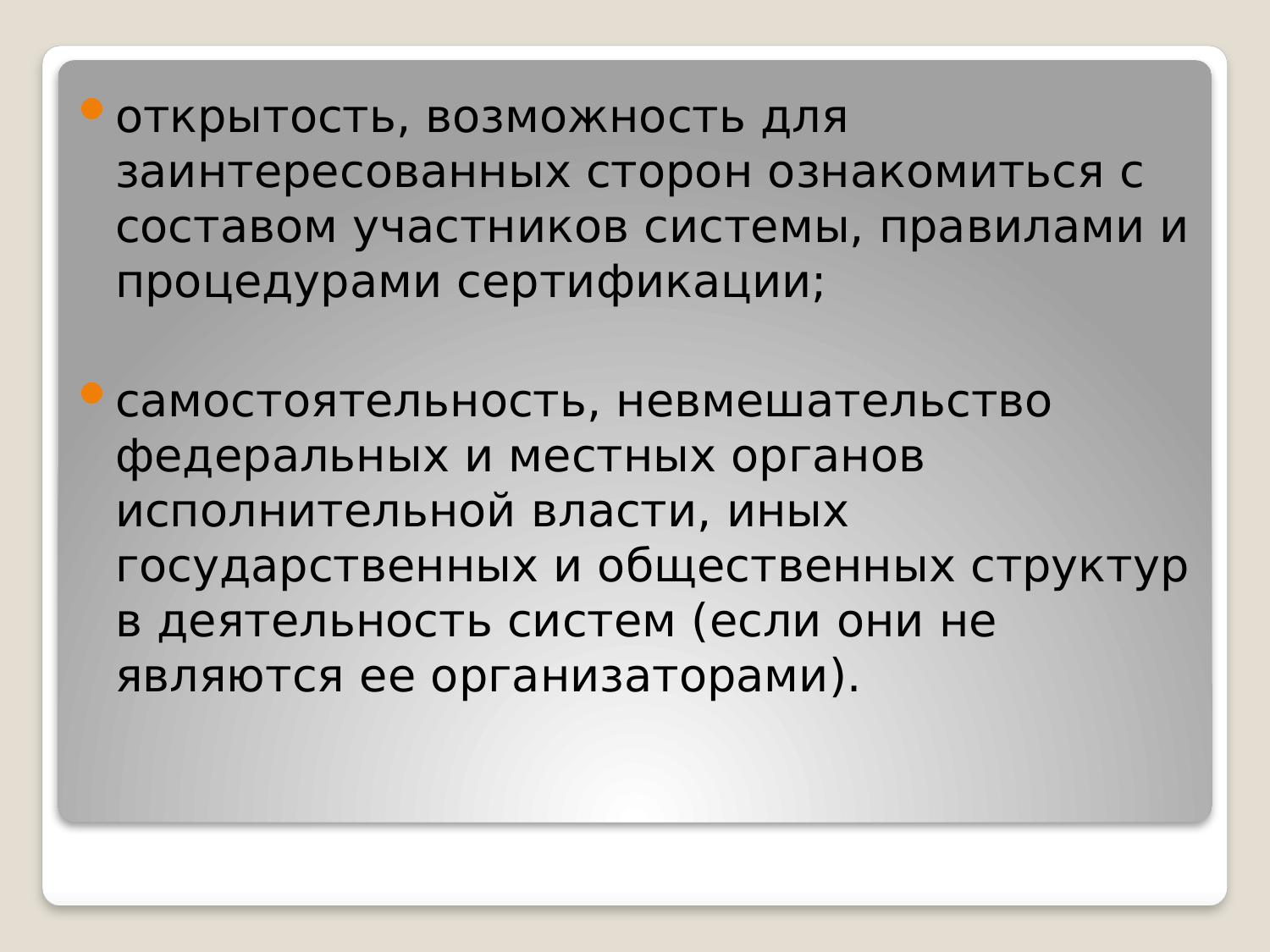

открытость, возможность для заинтересованных сторон ознакомиться с составом участников системы, правилами и процедурами сертификации;

самостоятельность, невмешательство федеральных и местных органов исполнительной власти, иных государственных и общественных структур в деятельность систем (если они не являются ее организаторами).